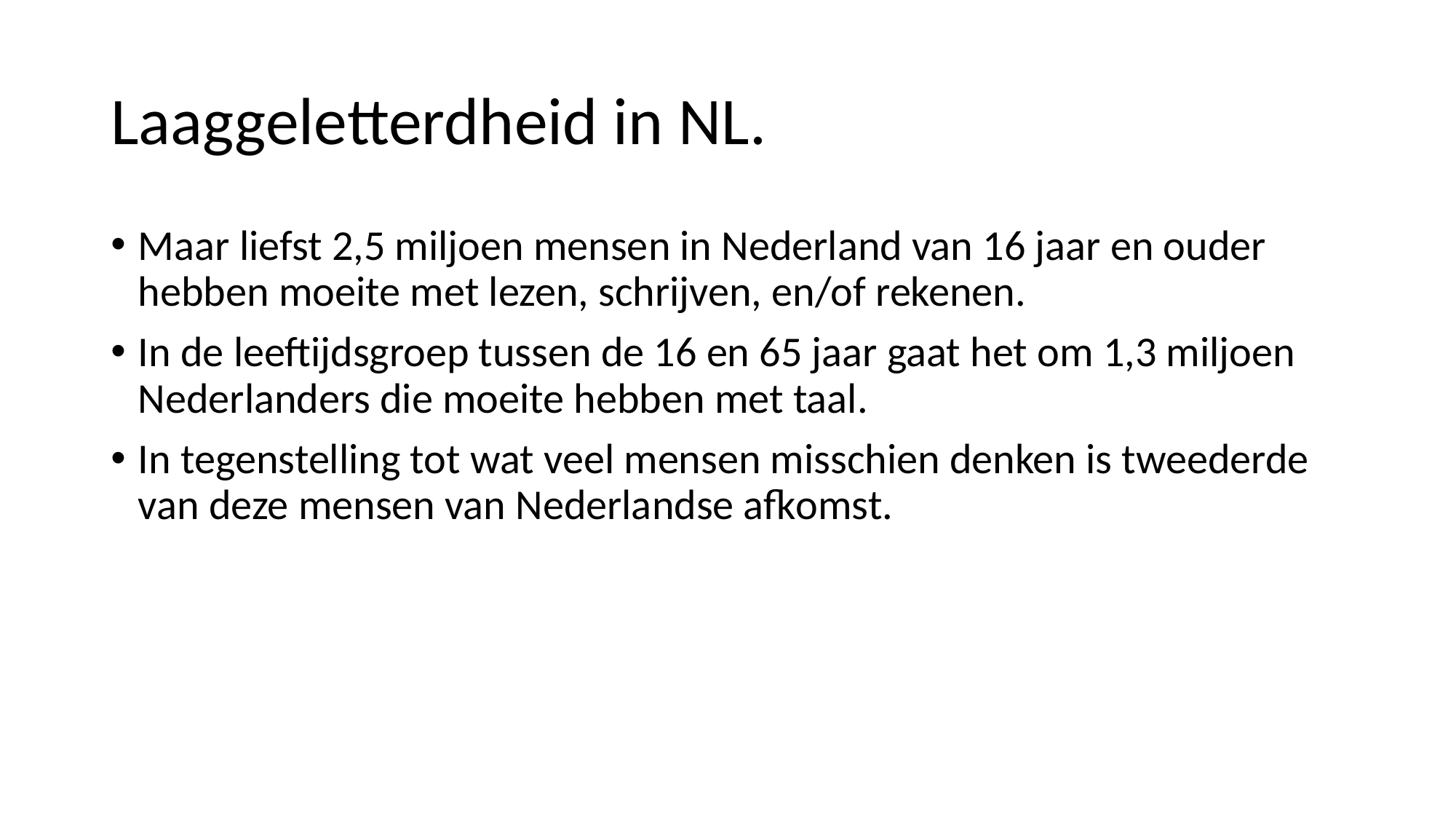

# Laaggeletterdheid in NL.
Maar liefst 2,5 miljoen mensen in Nederland van 16 jaar en ouder hebben moeite met lezen, schrijven, en/of rekenen.
In de leeftijdsgroep tussen de 16 en 65 jaar gaat het om 1,3 miljoen Nederlanders die moeite hebben met taal.
In tegenstelling tot wat veel mensen misschien denken is tweederde van deze mensen van Nederlandse afkomst.